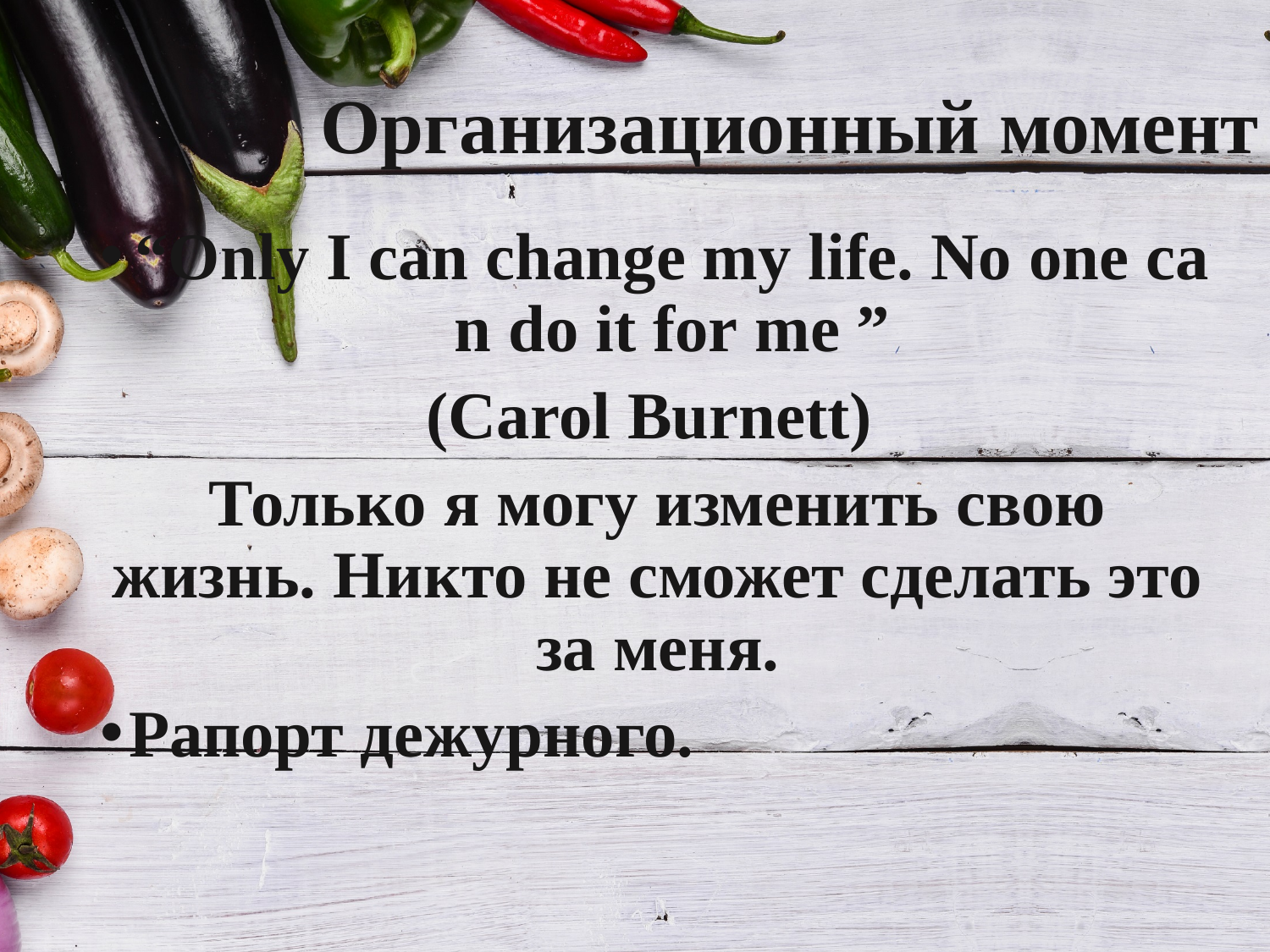

# Организационный момент

“Only I can change my life. No one can do it for me ”
(Carol Burnett)
Только я могу изменить свою жизнь. Никто не сможет сделать это за меня.
Рапорт дежурного.